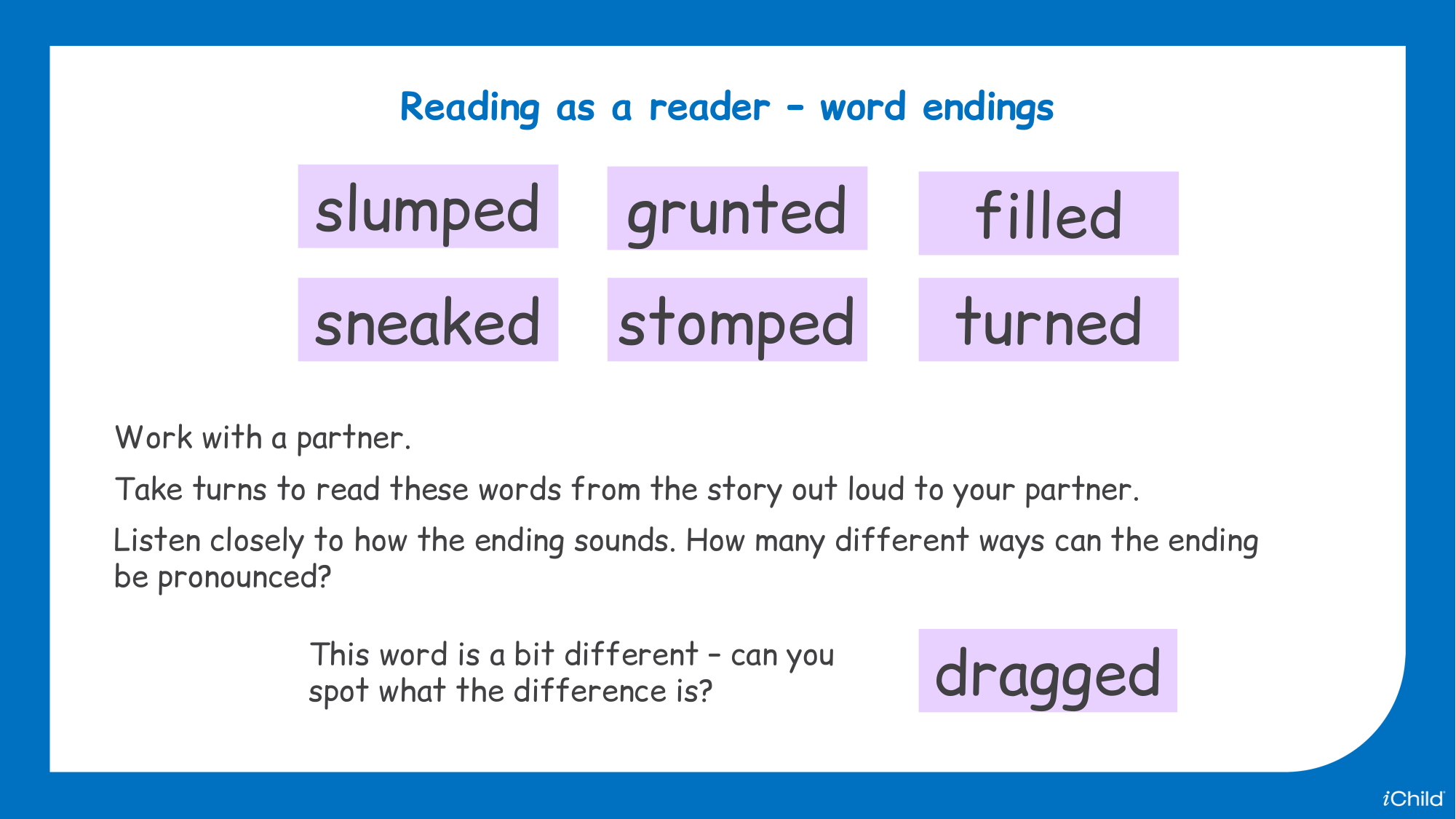

Reading as a reader – word endings
slumped
grunted
filled
turned
stomped
sneaked
Work with a partner.
Take turns to read these words from the story out loud to your partner.
Listen closely to how the ending sounds. How many different ways can the ending be pronounced?
dragged
This word is a bit different – can you spot what the difference is?